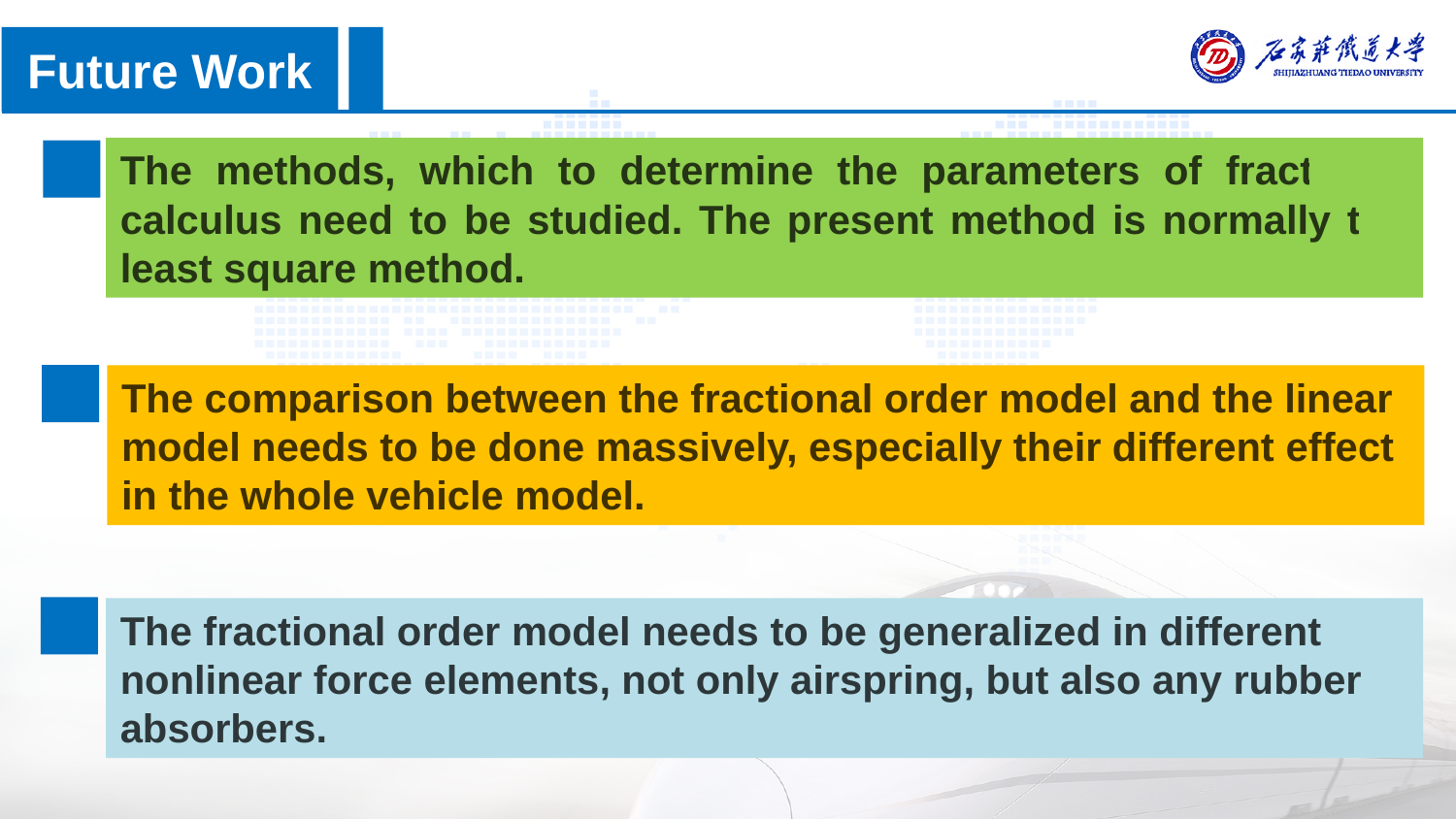

Future Work

The methods, which to determine the parameters of fractional calculus need to be studied. The present method is normally the least square method.

The comparison between the fractional order model and the linear model needs to be done massively, especially their different effect in the whole vehicle model.

The fractional order model needs to be generalized in different nonlinear force elements, not only airspring, but also any rubber absorbers.